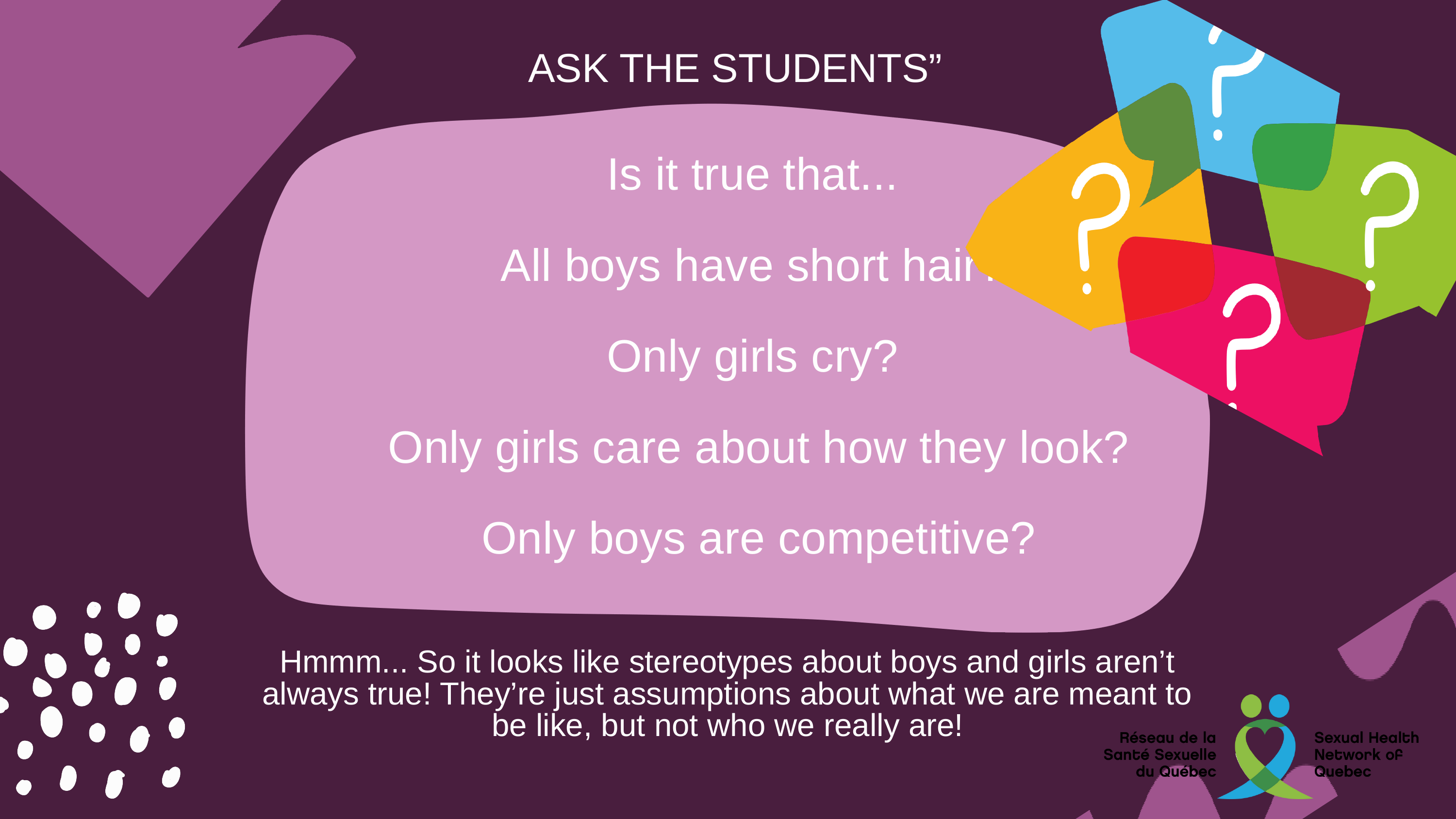

ASK THE STUDENTS”

Is it true that...

 All boys have short hair?

Only girls cry?

 Only girls care about how they look?

 Only boys are competitive?

Hmmm... So it looks like stereotypes about boys and girls aren’t always true! They’re just assumptions about what we are meant to be like, but not who we really are!